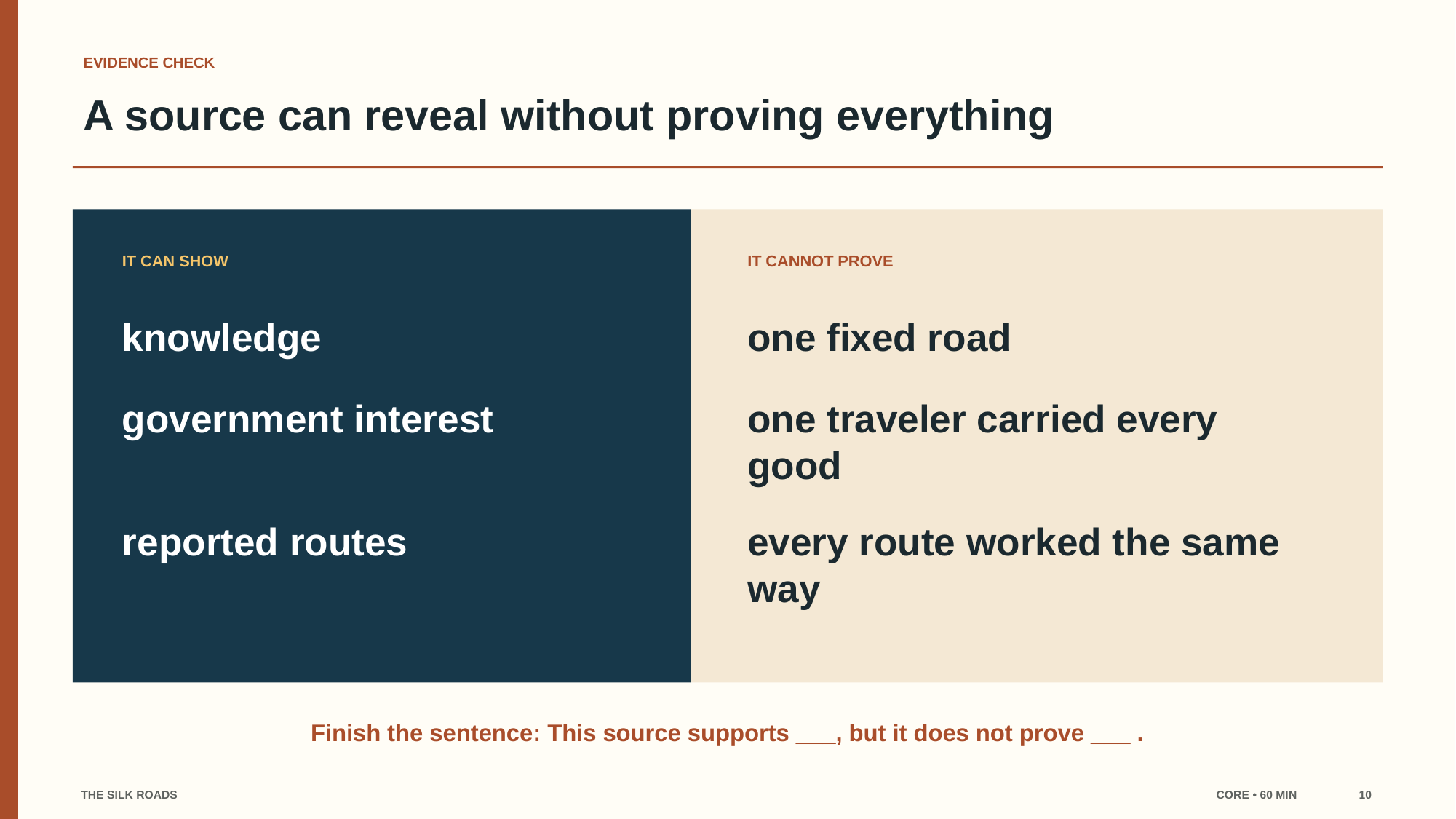

EVIDENCE CHECK
A source can reveal without proving everything

IT CAN SHOW
IT CANNOT PROVE
knowledge
one fixed road
government interest
one traveler carried every good
reported routes
every route worked the same way
Finish the sentence: This source supports ___, but it does not prove ___ .
THE SILK ROADS
CORE • 60 MIN
10